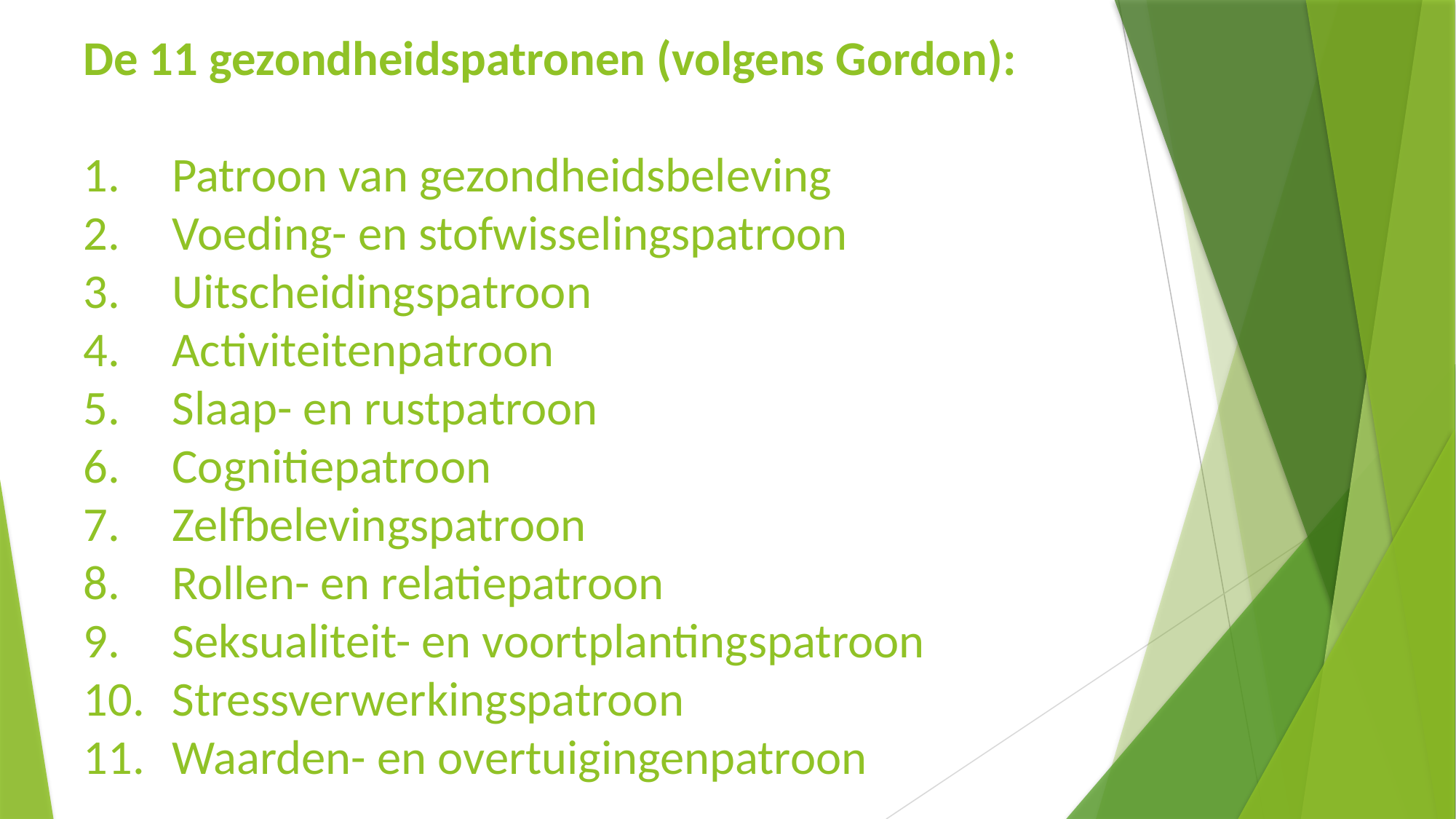

#
De 11 gezondheidspatronen (volgens Gordon):

Patroon van gezondheidsbeleving
Voeding- en stofwisselingspatroon
Uitscheidingspatroon
Activiteitenpatroon
Slaap- en rustpatroon
Cognitiepatroon
Zelfbelevingspatroon
Rollen- en relatiepatroon
Seksualiteit- en voortplantingspatroon
Stressverwerkingspatroon
Waarden- en overtuigingenpatroon